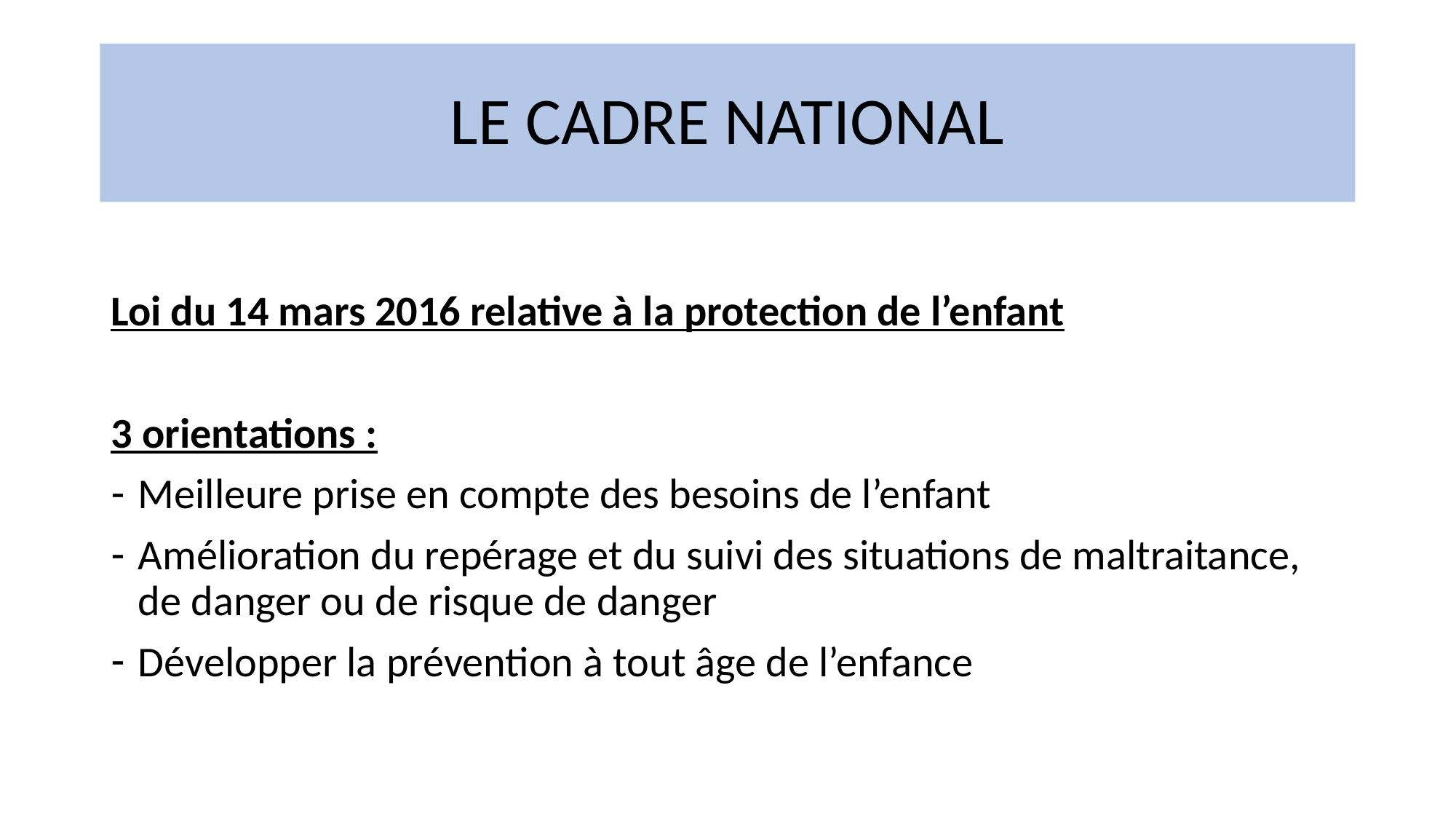

# LE CADRE NATIONAL

Loi du 14 mars 2016 relative à la protection de l’enfant

3 orientations :
Meilleure prise en compte des besoins de l’enfant
Amélioration du repérage et du suivi des situations de maltraitance, de danger ou de risque de danger
Développer la prévention à tout âge de l’enfance